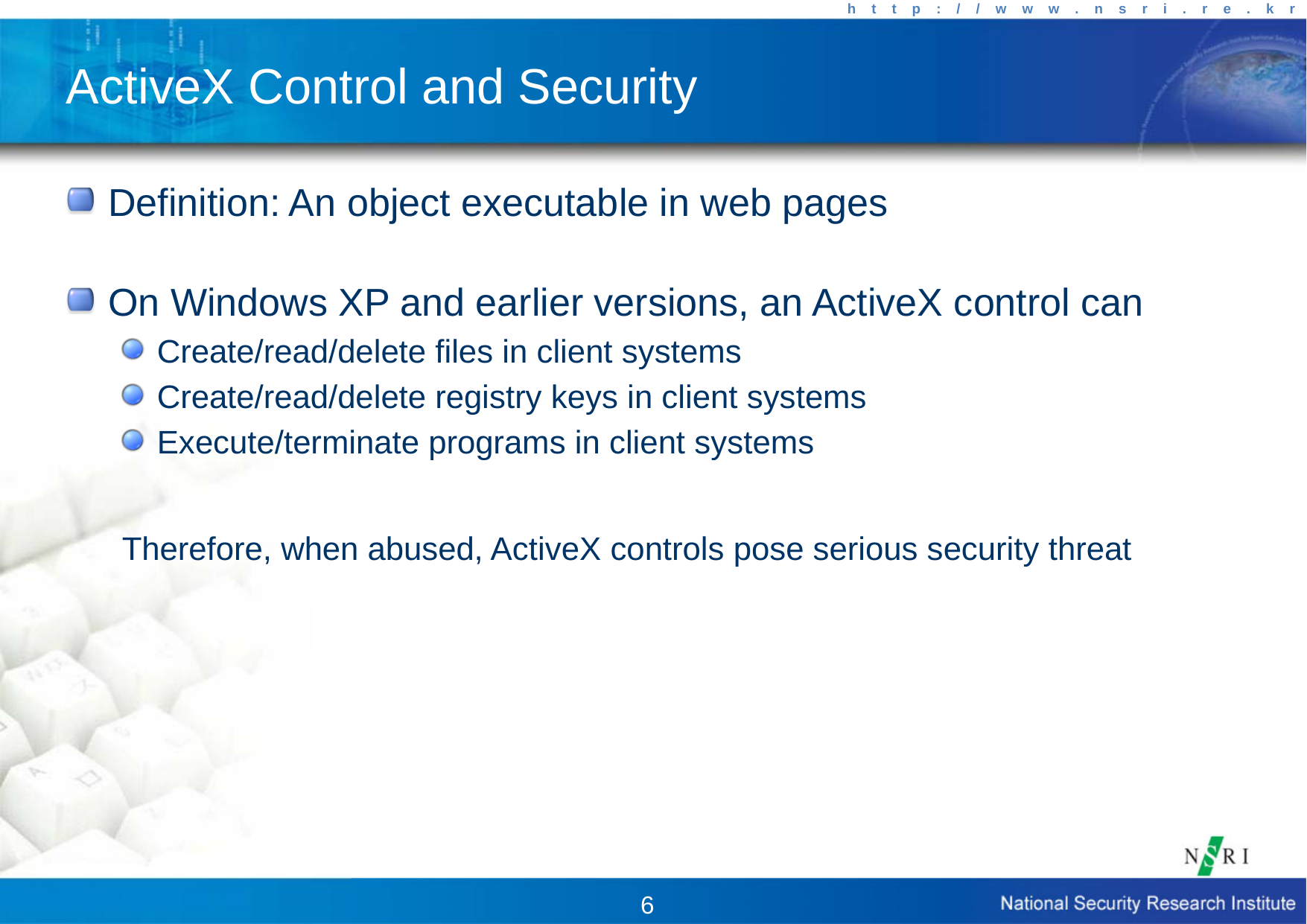

ActiveX Control and Security
Definition: An object executable in web pages

On Windows XP and earlier versions, an ActiveX control can
Create/read/delete files in client systems
Create/read/delete registry keys in client systems
Execute/terminate programs in client systems

Therefore, when abused, ActiveX controls pose serious security threat
6